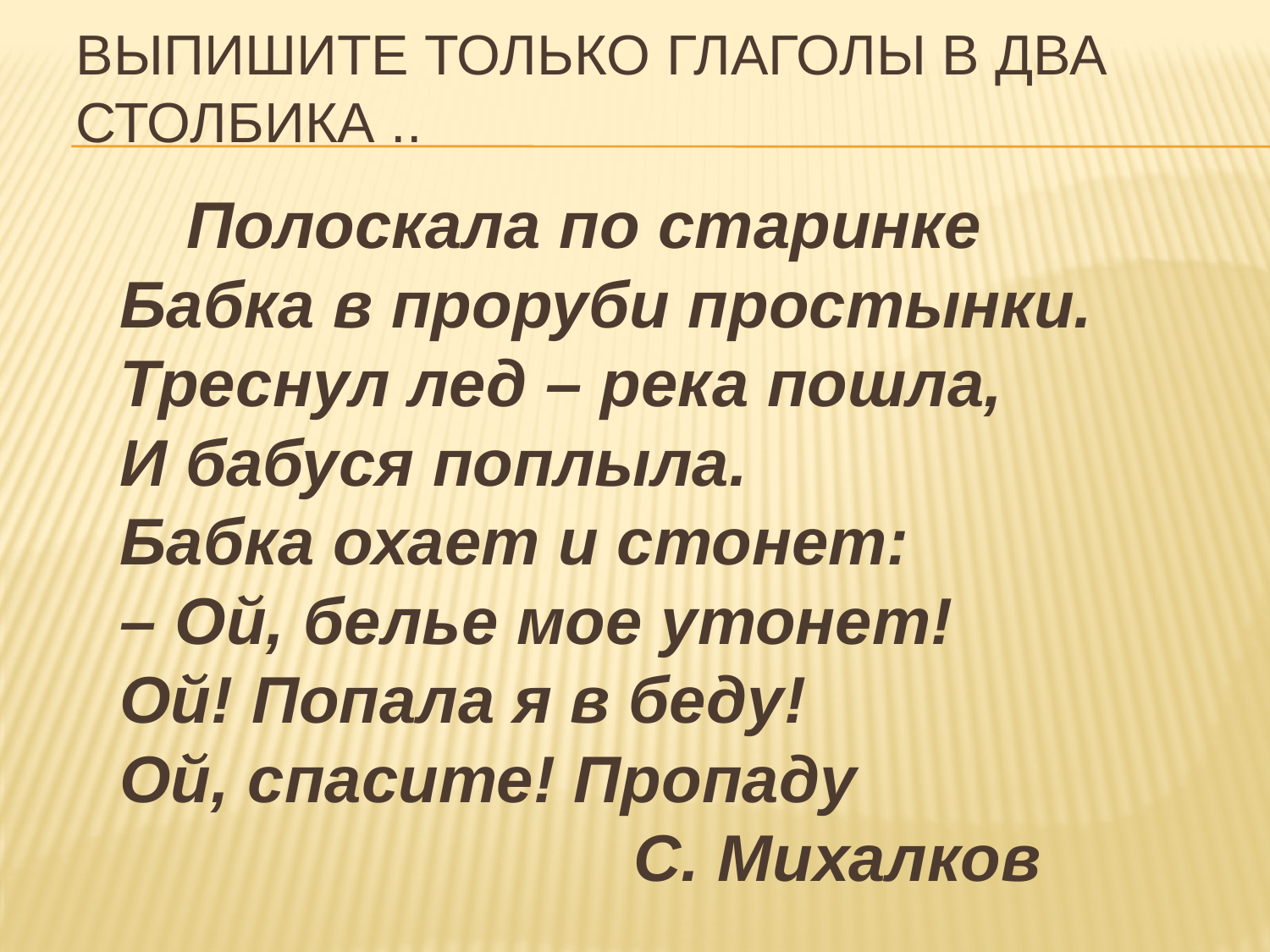

# Выпишите только глаголы в два столбика ..
      Полоскала по старинке
Бабка в проруби простынки.
Треснул лед – река пошла,
И бабуся поплыла.
Бабка охает и стонет:
– Ой, белье мое утонет!
Ой! Попала я в беду!
Ой, спасите! Пропаду
                            С. Михалков